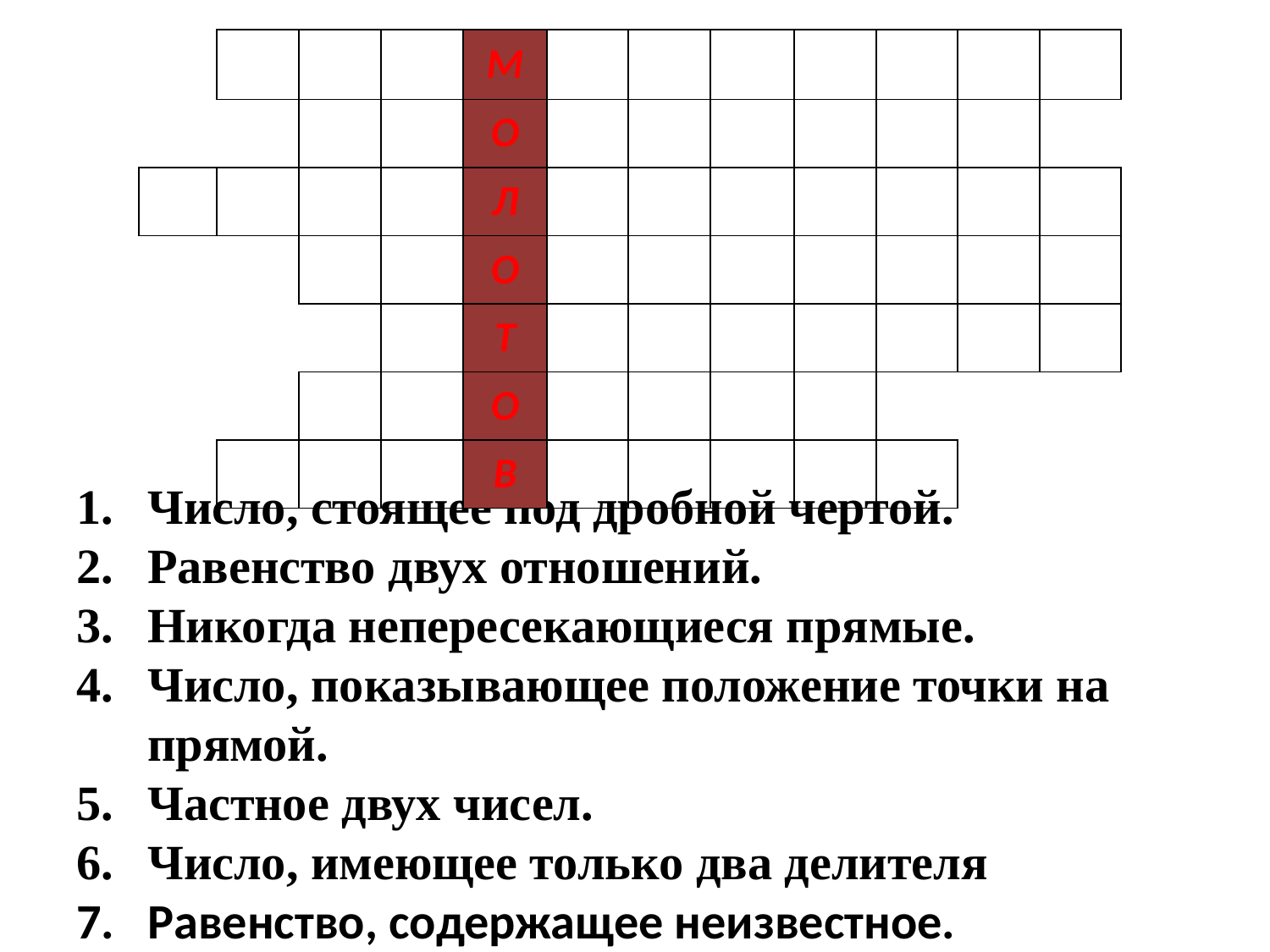

|  | 1.З | Н | А | М | Е | Н | А | Т | Е | Л | Ь |
| --- | --- | --- | --- | --- | --- | --- | --- | --- | --- | --- | --- |
|  |  | 2.П | Р | О | П | О | Р | Ц | И | Я |  |
| 3. П | А | Р | А | Л | Л | Е | Л | Ь | Н | А | Я |
|  |  | 4. К | О | О | Р | Д | И | Н | А | Т | А |
|  |  |  | 5.О | Т | Н | О | Ш | Е | Н | И | Е |
|  |  | 6.П | Р | О | С | Т | О | Е |  |  |  |
|  | 7.У | Р | А | В | Н | Е | Н | И | Е |  |  |
Число, стоящее под дробной чертой.
Равенство двух отношений.
Никогда непересекающиеся прямые.
Число, показывающее положение точки на прямой.
Частное двух чисел.
Число, имеющее только два делителя
Равенство, содержащее неизвестное.